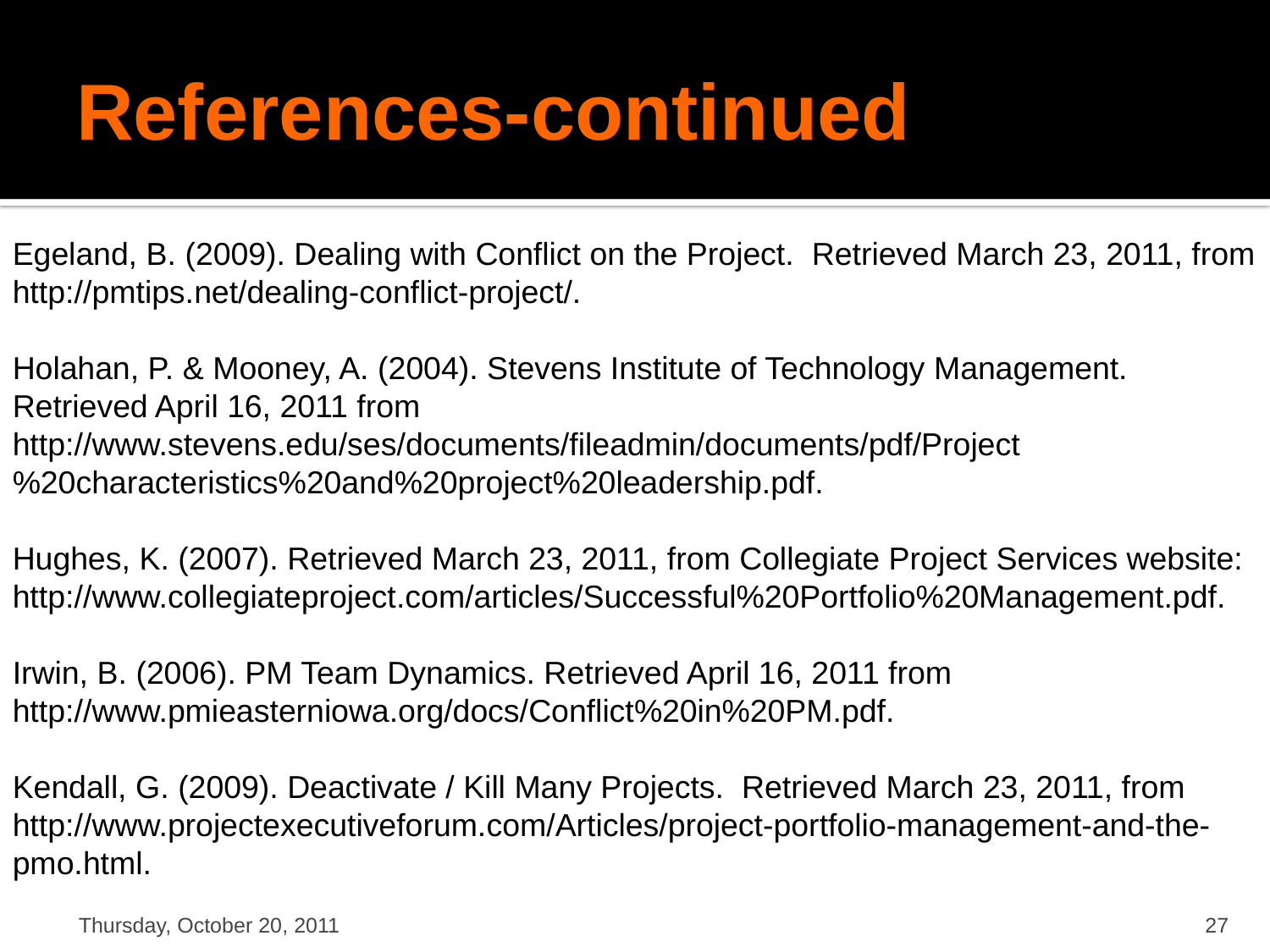

# References-continued
Egeland, B. (2009). Dealing with Conflict on the Project.  Retrieved March 23, 2011, from http://pmtips.net/dealing-conflict-project/.

Holahan, P. & Mooney, A. (2004). Stevens Institute of Technology Management. Retrieved April 16, 2011 from http://www.stevens.edu/ses/documents/fileadmin/documents/pdf/Project%20characteristics%20and%20project%20leadership.pdf.

Hughes, K. (2007). Retrieved March 23, 2011, from Collegiate Project Services website: http://www.collegiateproject.com/articles/Successful%20Portfolio%20Management.pdf.

Irwin, B. (2006). PM Team Dynamics. Retrieved April 16, 2011 from http://www.pmieasterniowa.org/docs/Conflict%20in%20PM.pdf.

Kendall, G. (2009). Deactivate / Kill Many Projects.  Retrieved March 23, 2011, from http://www.projectexecutiveforum.com/Articles/project-portfolio-management-and-the-pmo.html.

.

Thursday, October 20, 2011
27